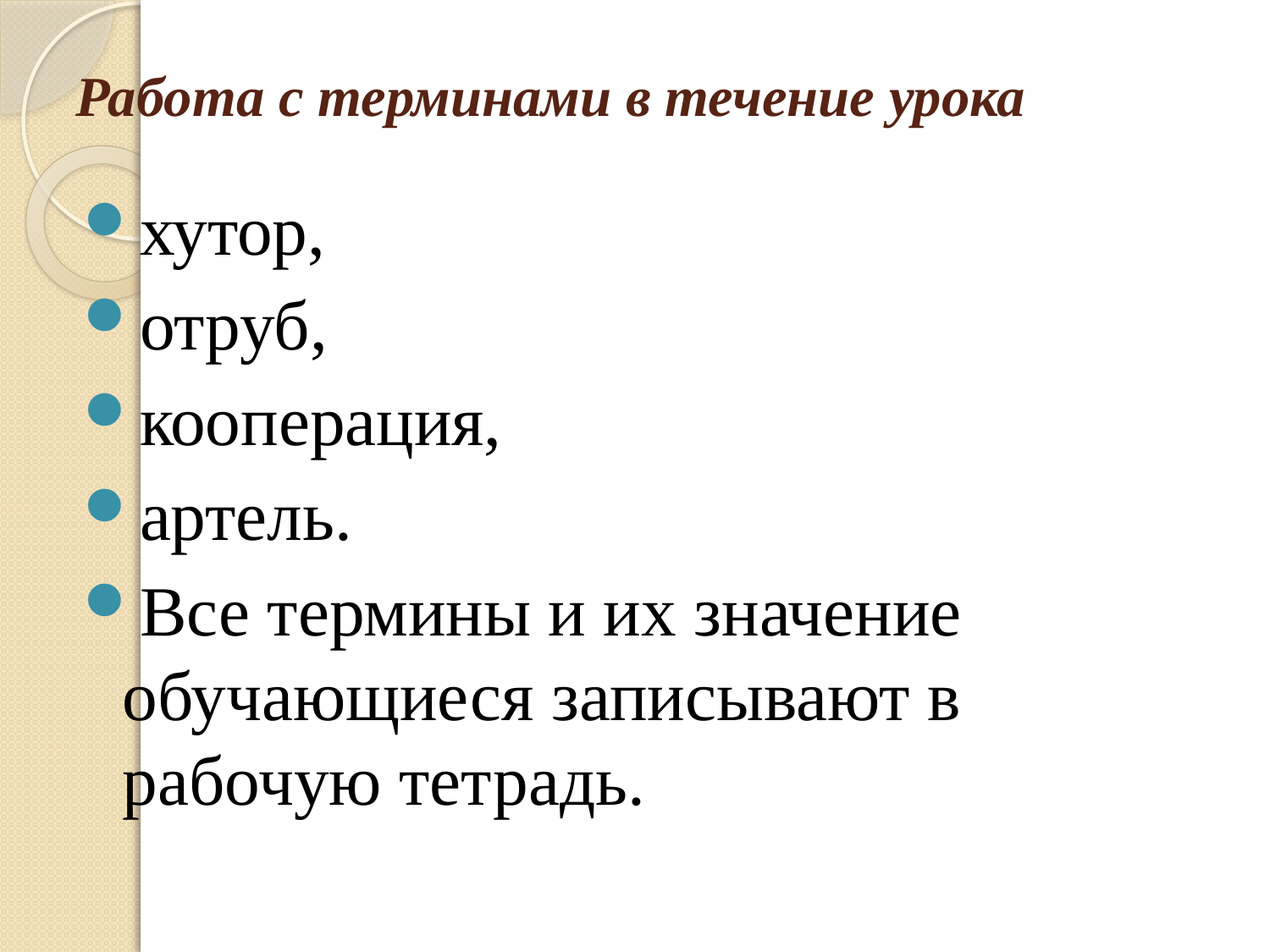

# Работа с терминами в течение урока
хутор,
отруб,
кооперация,
артель.
Все термины и их значение обучающиеся записывают в рабочую тетрадь.